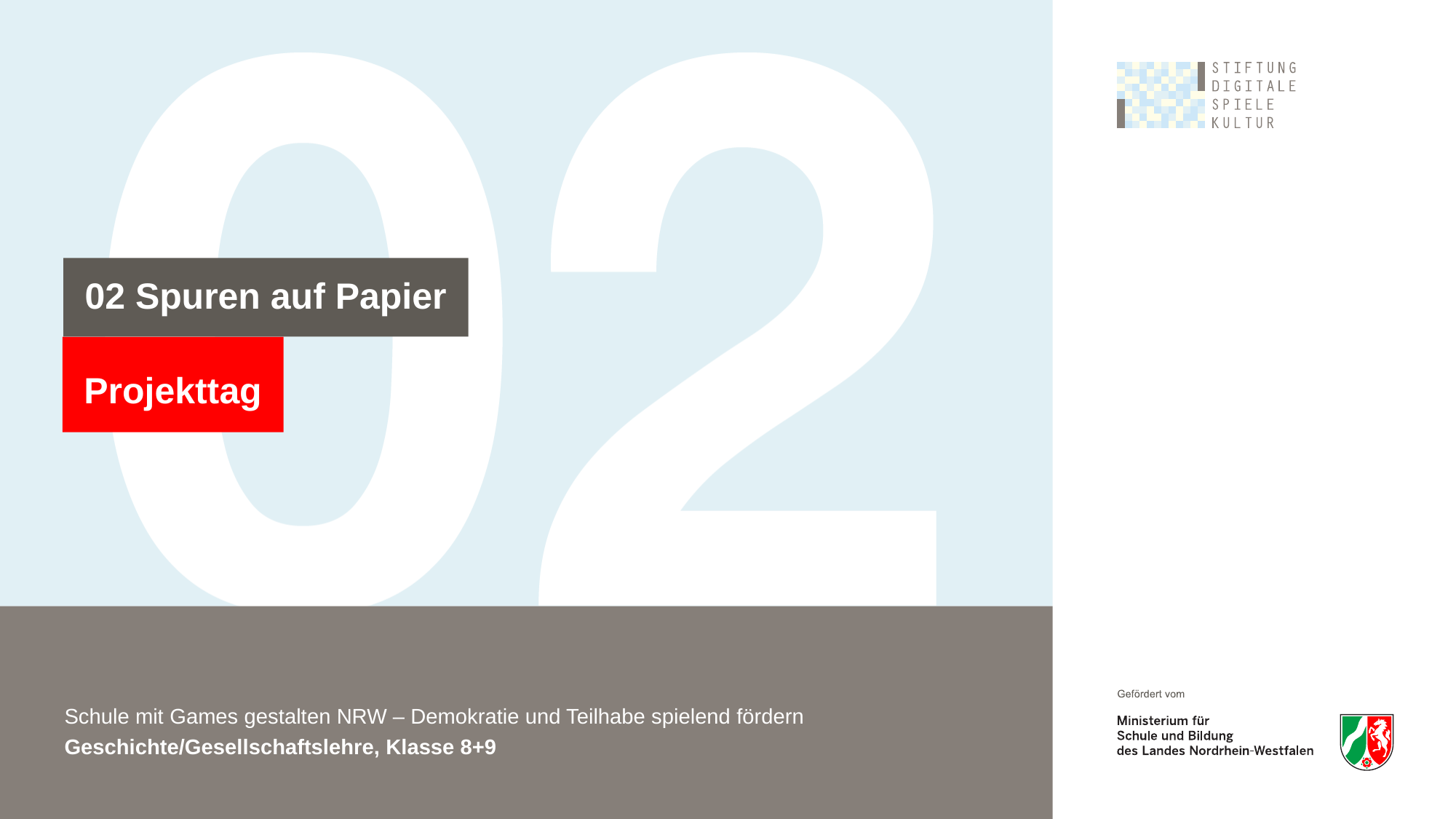

Schule mit Games gestalten NRW – Demokratie und Teilhabe spielend fördern
Geschichte/Gesellschaftslehre, Klasse 8+9